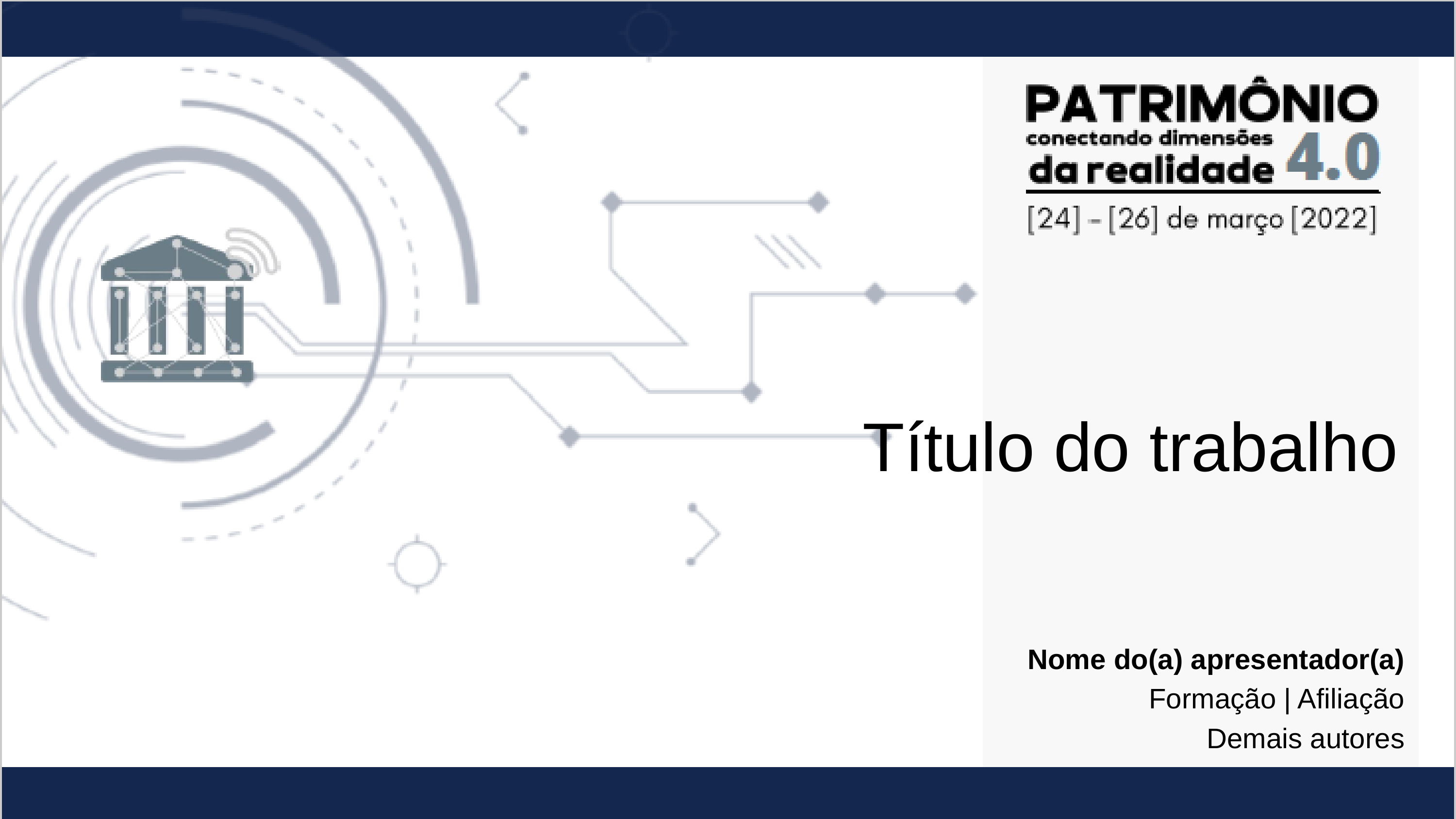

Título do trabalho
Nome do(a) apresentador(a)
Formação | Afiliação
Demais autores